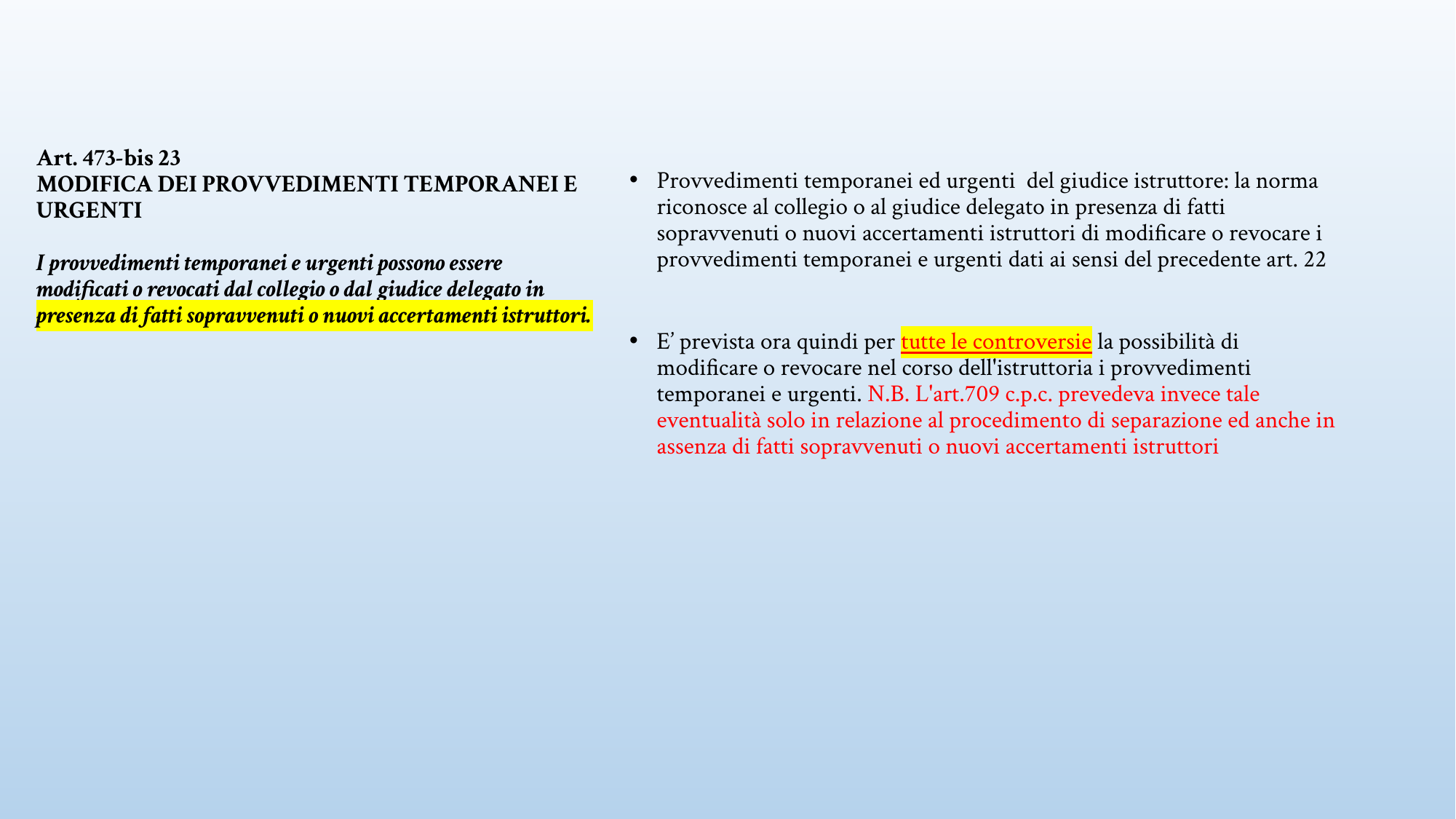

# Art. 473-bis 23 MODIFICA DEI PROVVEDIMENTI TEMPORANEI E URGENTI I provvedimenti temporanei e urgenti possono essere modificati o revocati dal collegio o dal giudice delegato in presenza di fatti sopravvenuti o nuovi accertamenti istruttori.

Provvedimenti temporanei ed urgenti  del giudice istruttore: la norma riconosce al collegio o al giudice delegato in presenza di fatti sopravvenuti o nuovi accertamenti istruttori di modificare o revocare i provvedimenti temporanei e urgenti dati ai sensi del precedente art. 22

E’ prevista ora quindi per tutte le controversie la possibilità di modificare o revocare nel corso dell'istruttoria i provvedimenti temporanei e urgenti. N.B. L'art.709 c.p.c. prevedeva invece tale eventualità solo in relazione al procedimento di separazione ed anche in assenza di fatti sopravvenuti o nuovi accertamenti istruttori